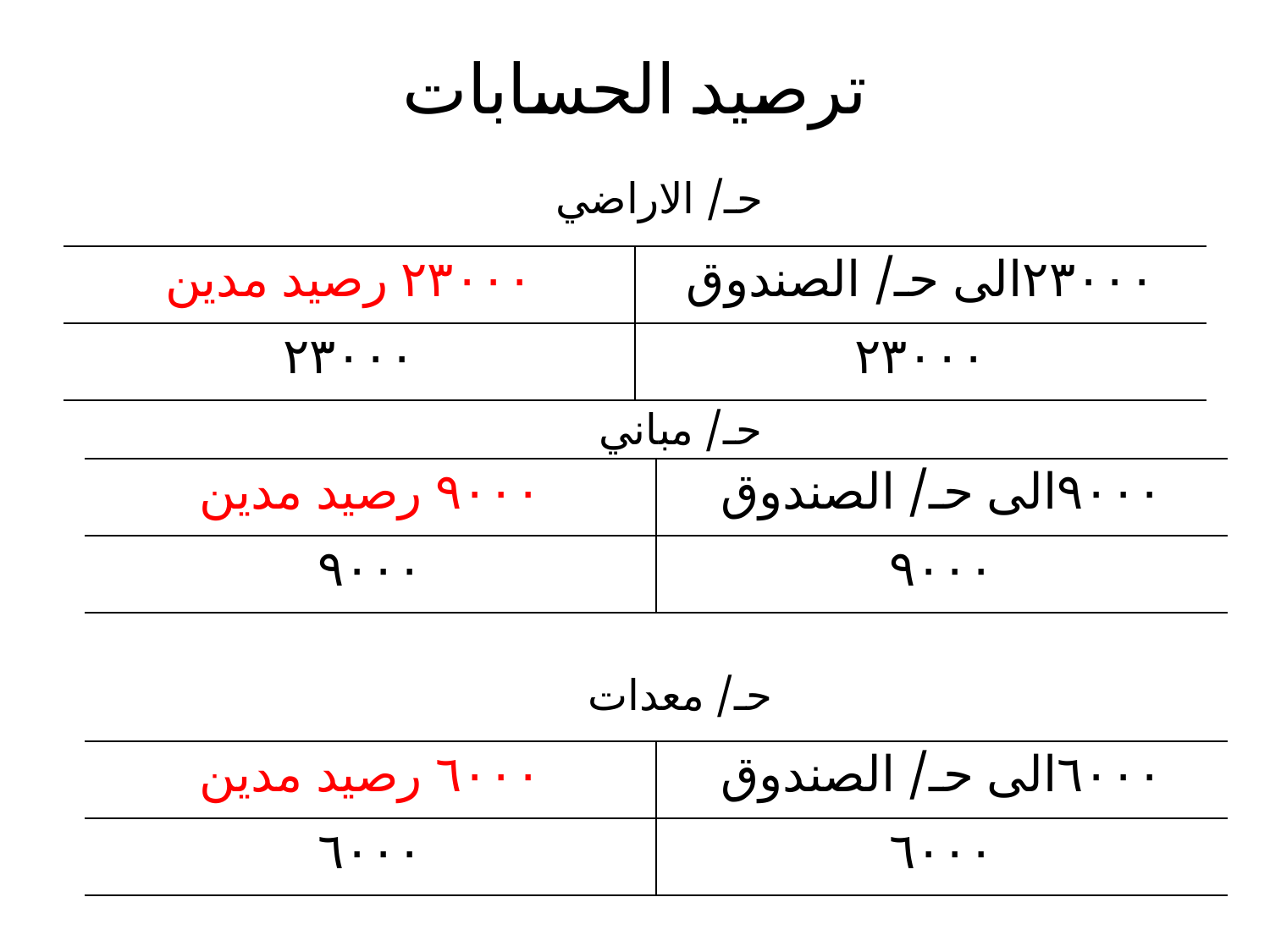

# ترصيد الحسابات
حـ/ الاراضي
| ٢٣٠٠٠ رصيد مدين | ٢٣٠٠٠الى حـ/ الصندوق |
| --- | --- |
| ٢٣٠٠٠ | ٢٣٠٠٠ |
حـ/ مباني
| ٩٠٠٠ رصيد مدين | ٩٠٠٠الى حـ/ الصندوق |
| --- | --- |
| ٩٠٠٠ | ٩٠٠٠ |
حـ/ معدات
| ٦٠٠٠ رصيد مدين | ٦٠٠٠الى حـ/ الصندوق |
| --- | --- |
| ٦٠٠٠ | ٦٠٠٠ |